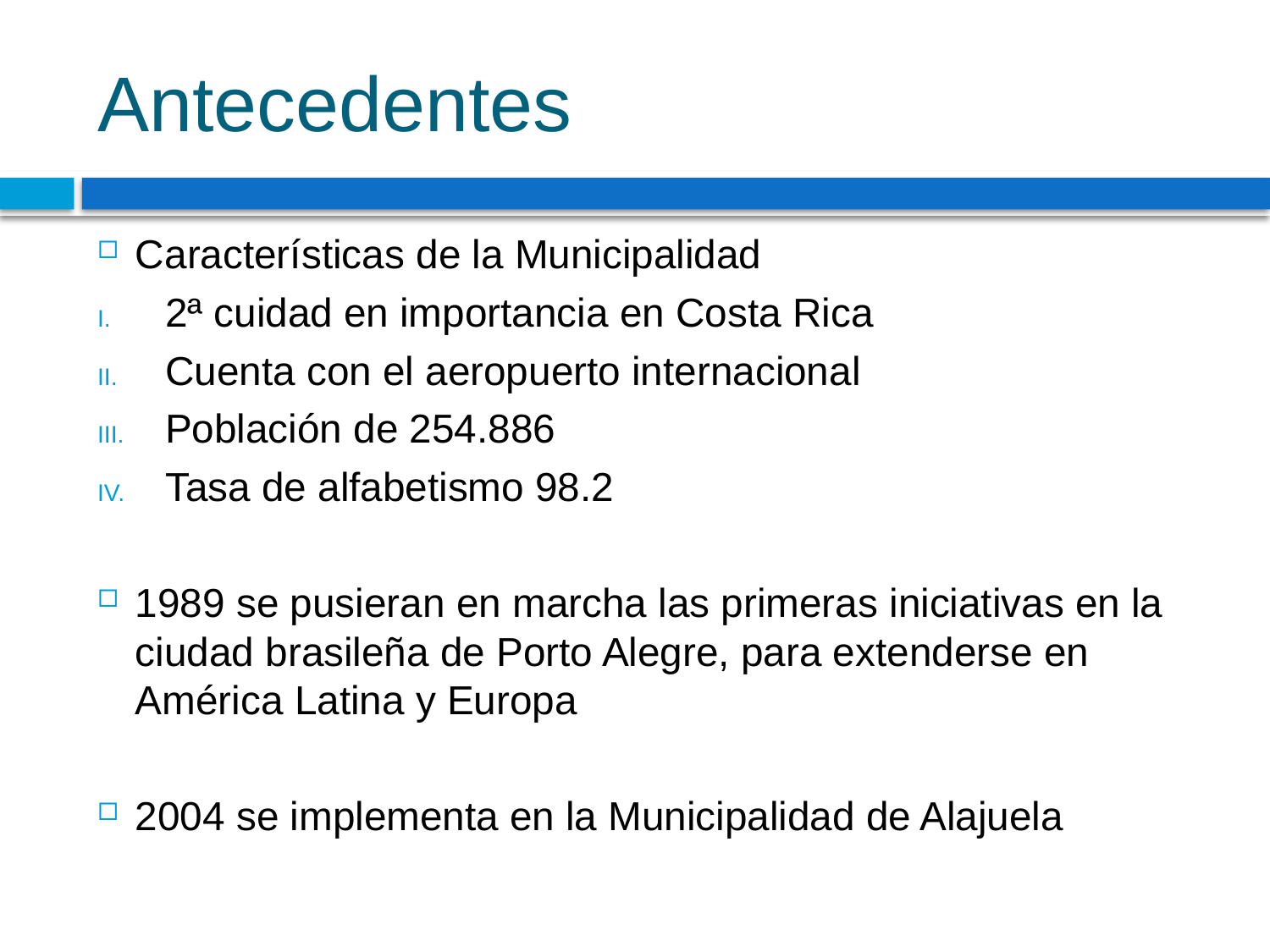

# Antecedentes
Características de la Municipalidad
2ª cuidad en importancia en Costa Rica
Cuenta con el aeropuerto internacional
Población de 254.886
Tasa de alfabetismo 98.2

1989 se pusieran en marcha las primeras iniciativas en la ciudad brasileña de Porto Alegre, para extenderse en América Latina y Europa

2004 se implementa en la Municipalidad de Alajuela